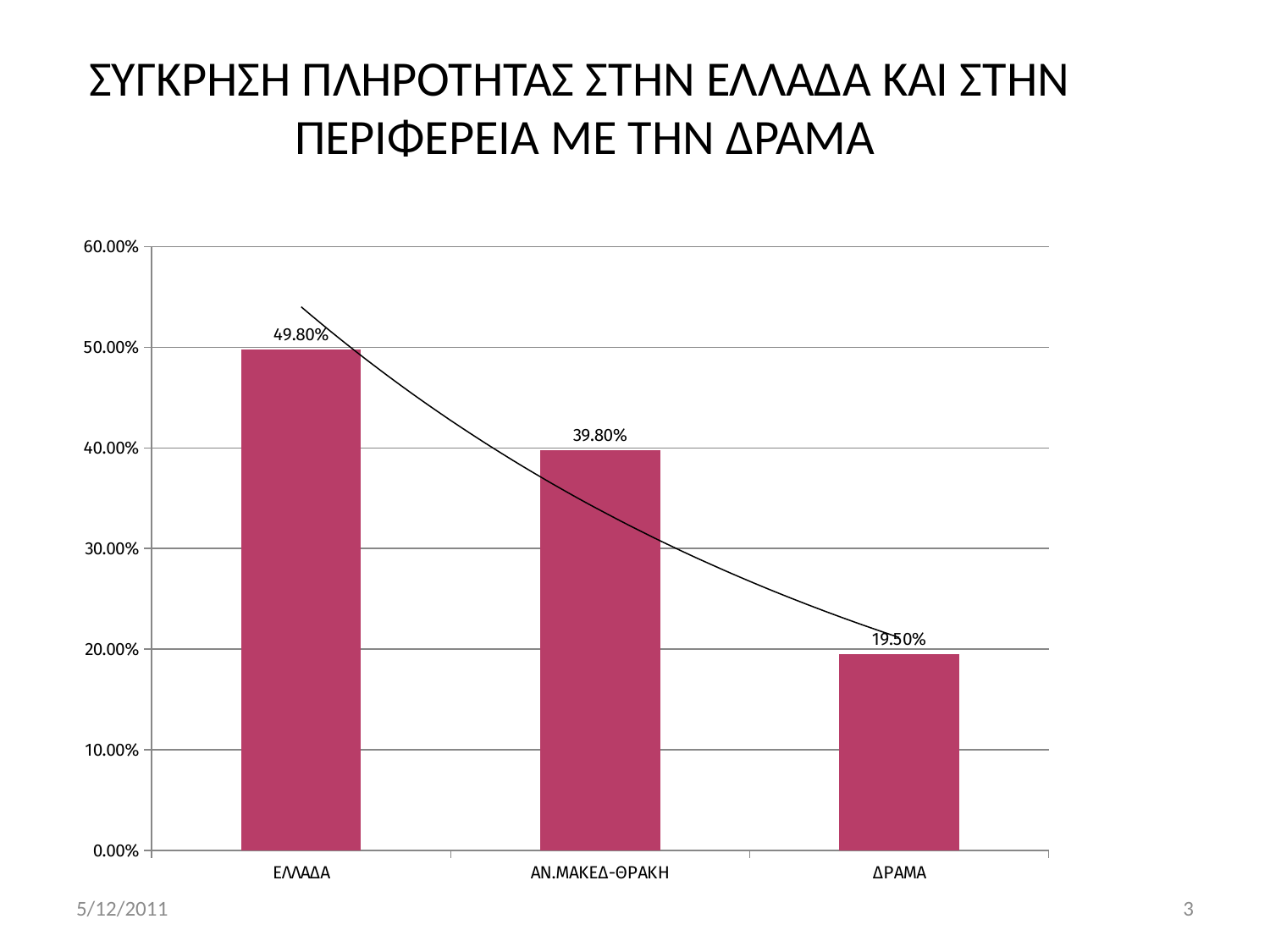

# ΣΥΓΚΡΗΣΗ ΠΛΗΡΟΤΗΤΑΣ ΣΤΗΝ ΕΛΛΑΔΑ ΚΑΙ ΣΤΗΝ  ΠΕΡΙΦΕΡΕΙΑ ΜΕ ΤΗΝ ΔΡΑΜΑ

### Chart

| Category |  |
|---|---|
| ΕΛΛΑΔΑ | 0.498 |
| ΑΝ.ΜΑΚΕΔ-ΘΡΑΚΗ | 0.398 |
| ΔΡΑΜΑ | 0.195 |
5/12/2011
3